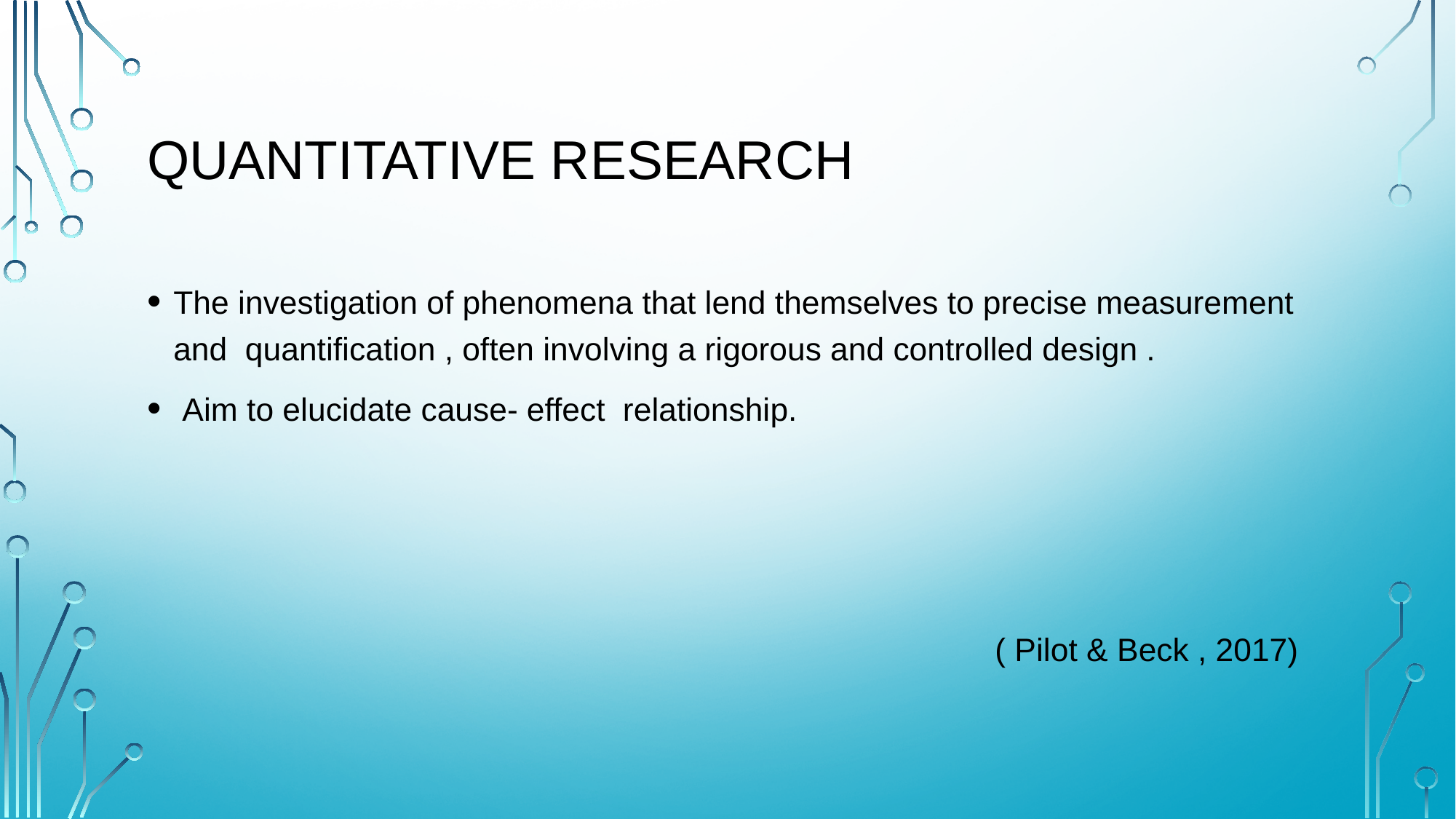

# Quantitative research
The investigation of phenomena that lend themselves to precise measurement  and  quantification , often involving a rigorous and controlled design .
 Aim to elucidate cause- effect  relationship.

( Pilot & Beck , 2017)